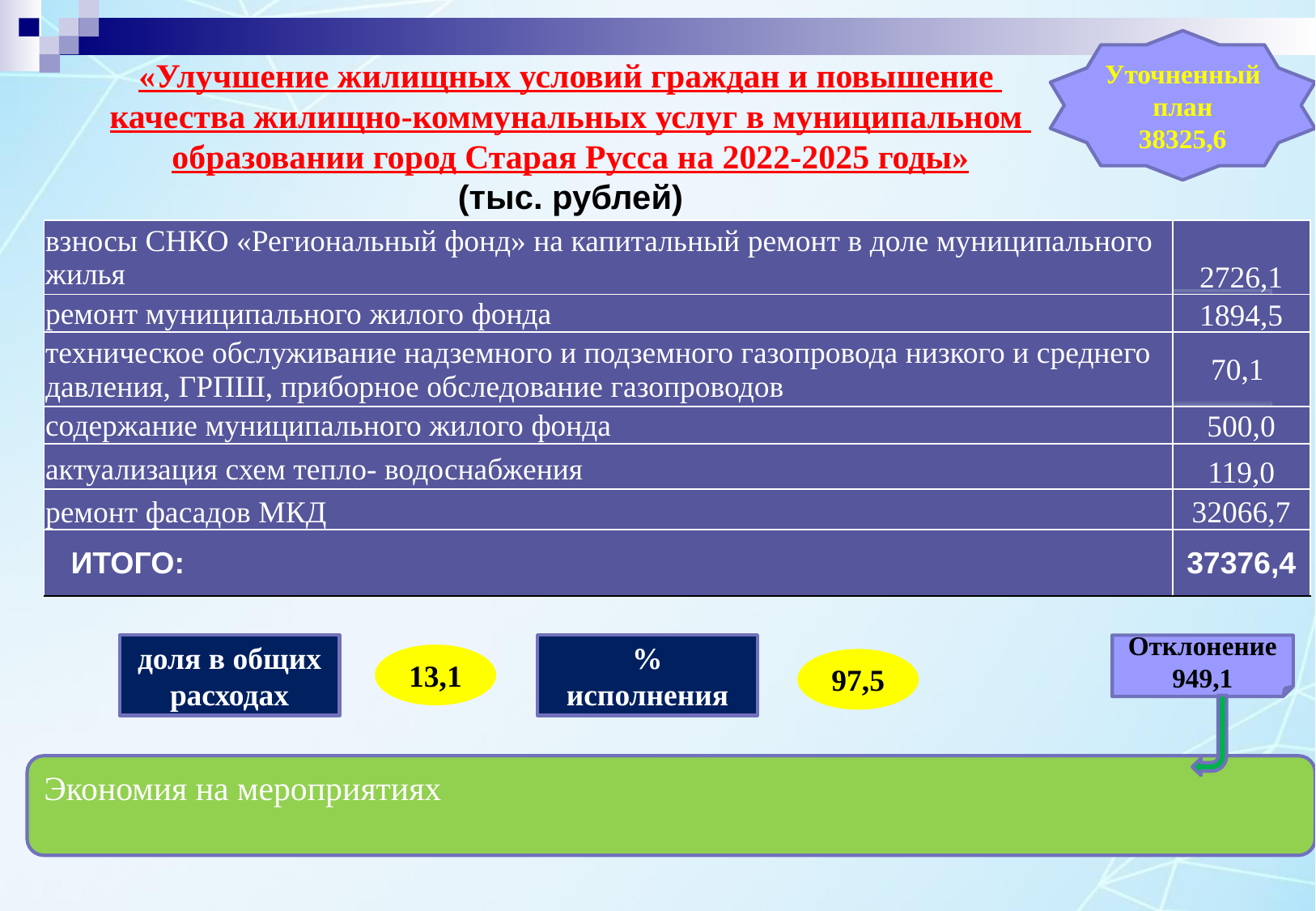

# «Улучшение жилищных условий граждан и повышение качества жилищно-коммунальных услуг в муниципальном образовании город Старая Русса на 2022-2025 годы» (тыс. рублей)
Уточненный план
38325,6
| взносы СНКО «Региональный фонд» на капитальный ремонт в доле муниципального жилья | 2726,1 |
| --- | --- |
| ремонт муниципального жилого фонда | 1894,5 |
| техническое обслуживание надземного и подземного газопровода низкого и среднего давления, ГРПШ, приборное обследование газопроводов | 70,1 |
| содержание муниципального жилого фонда | 500,0 |
| актуализация схем тепло- водоснабжения | 119,0 |
| ремонт фасадов МКД | 32066,7 |
| ИТОГО: | 37376,4 |
доля в общих расходах
% исполнения
Отклонение
949,1
13,1
97,5

Экономия на мероприятиях